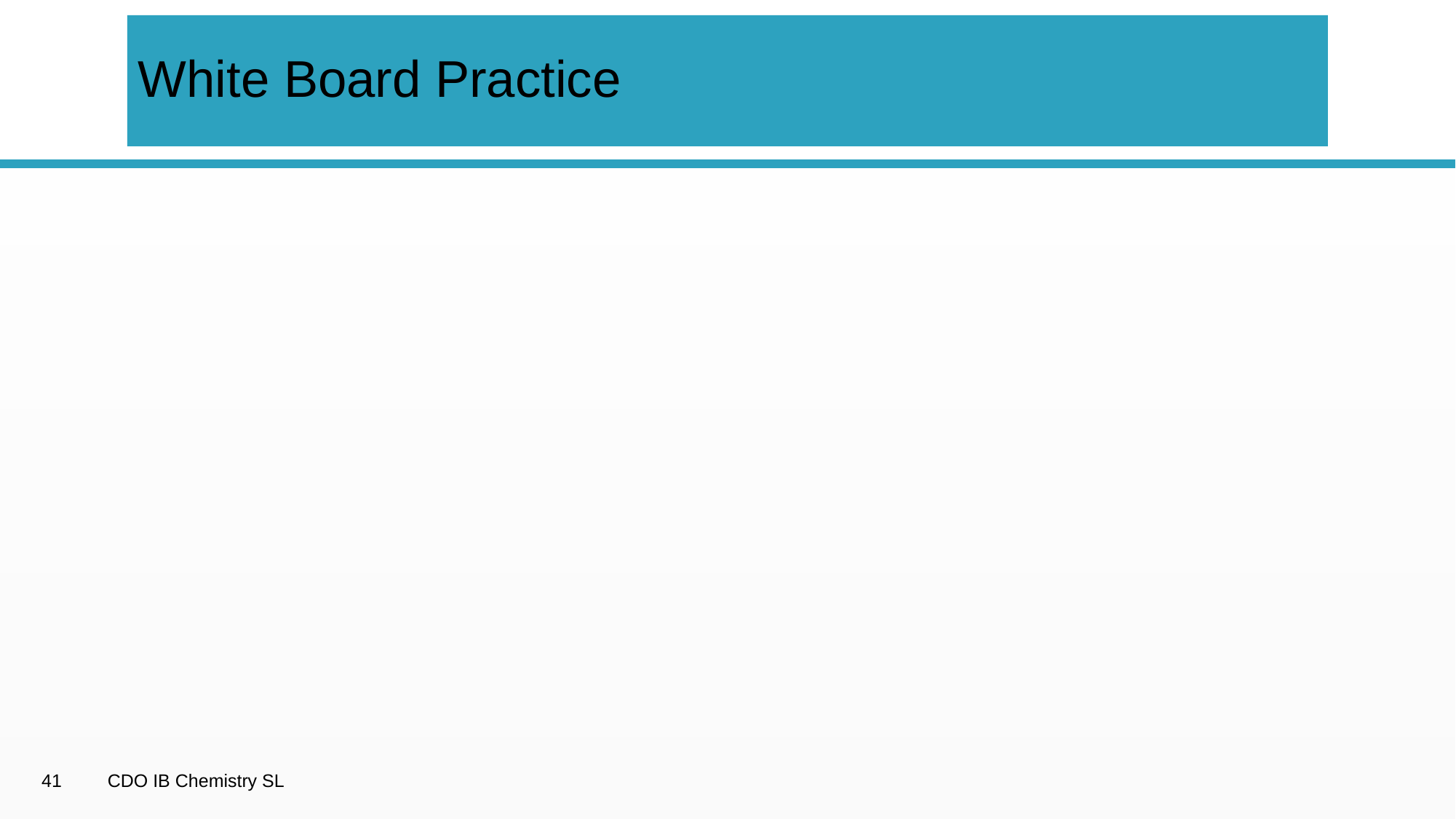

# White Board Practice

41
CDO IB Chemistry SL